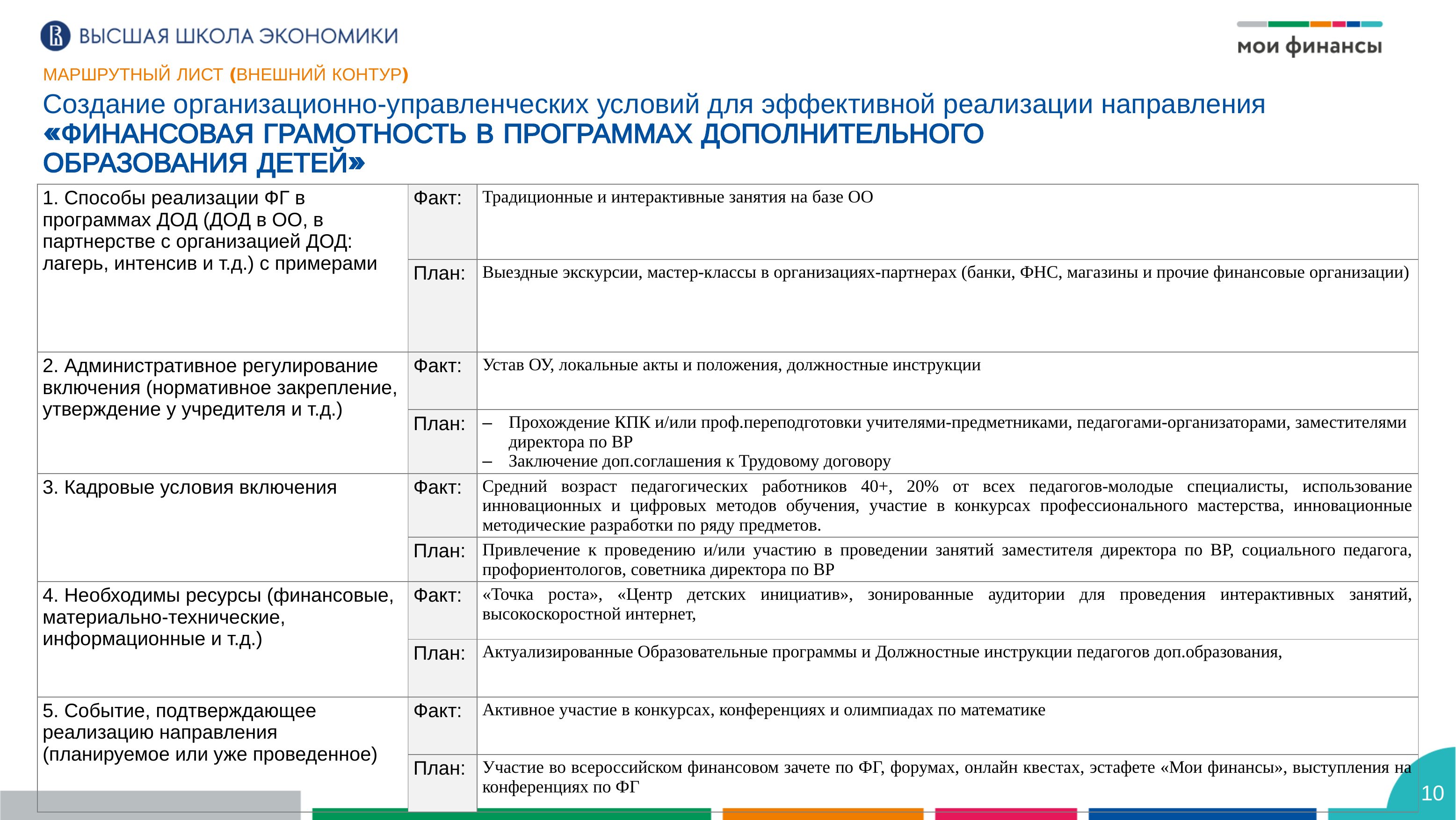

Маршрутный лист (внешний контур)
Создание организационно-управленческих условий для эффективной реализации направления
«Финансовая грамотность в программах дополнительного
образования детей»
| 1. Способы реализации ФГ в программах ДОД (ДОД в ОО, в партнерстве с организацией ДОД: лагерь, интенсив и т.д.) с примерами | Факт: | Традиционные и интерактивные занятия на базе ОО |
| --- | --- | --- |
|  | План: | Выездные экскурсии, мастер-классы в организациях-партнерах (банки, ФНС, магазины и прочие финансовые организации) |
| 2. Административное регулирование включения (нормативное закрепление, утверждение у учредителя и т.д.) | Факт: | Устав ОУ, локальные акты и положения, должностные инструкции |
|  | План: | Прохождение КПК и/или проф.переподготовки учителями-предметниками, педагогами-организаторами, заместителями директора по ВР Заключение доп.соглашения к Трудовому договору |
| 3. Кадровые условия включения | Факт: | Средний возраст педагогических работников 40+, 20% от всех педагогов-молодые специалисты, использование инновационных и цифровых методов обучения, участие в конкурсах профессионального мастерства, инновационные методические разработки по ряду предметов. |
|  | План: | Привлечение к проведению и/или участию в проведении занятий заместителя директора по ВР, социального педагога, профориентологов, советника директора по ВР |
| 4. Необходимы ресурсы (финансовые, материально-технические, информационные и т.д.) | Факт: | «Точка роста», «Центр детских инициатив», зонированные аудитории для проведения интерактивных занятий, высокоскоростной интернет, |
|  | План: | Актуализированные Образовательные программы и Должностные инструкции педагогов доп.образования, |
| 5. Событие, подтверждающее реализацию направления (планируемое или уже проведенное) | Факт: | Активное участие в конкурсах, конференциях и олимпиадах по математике |
|  | План: | Участие во всероссийском финансовом зачете по ФГ, форумах, онлайн квестах, эстафете «Мои финансы», выступления на конференциях по ФГ |
10